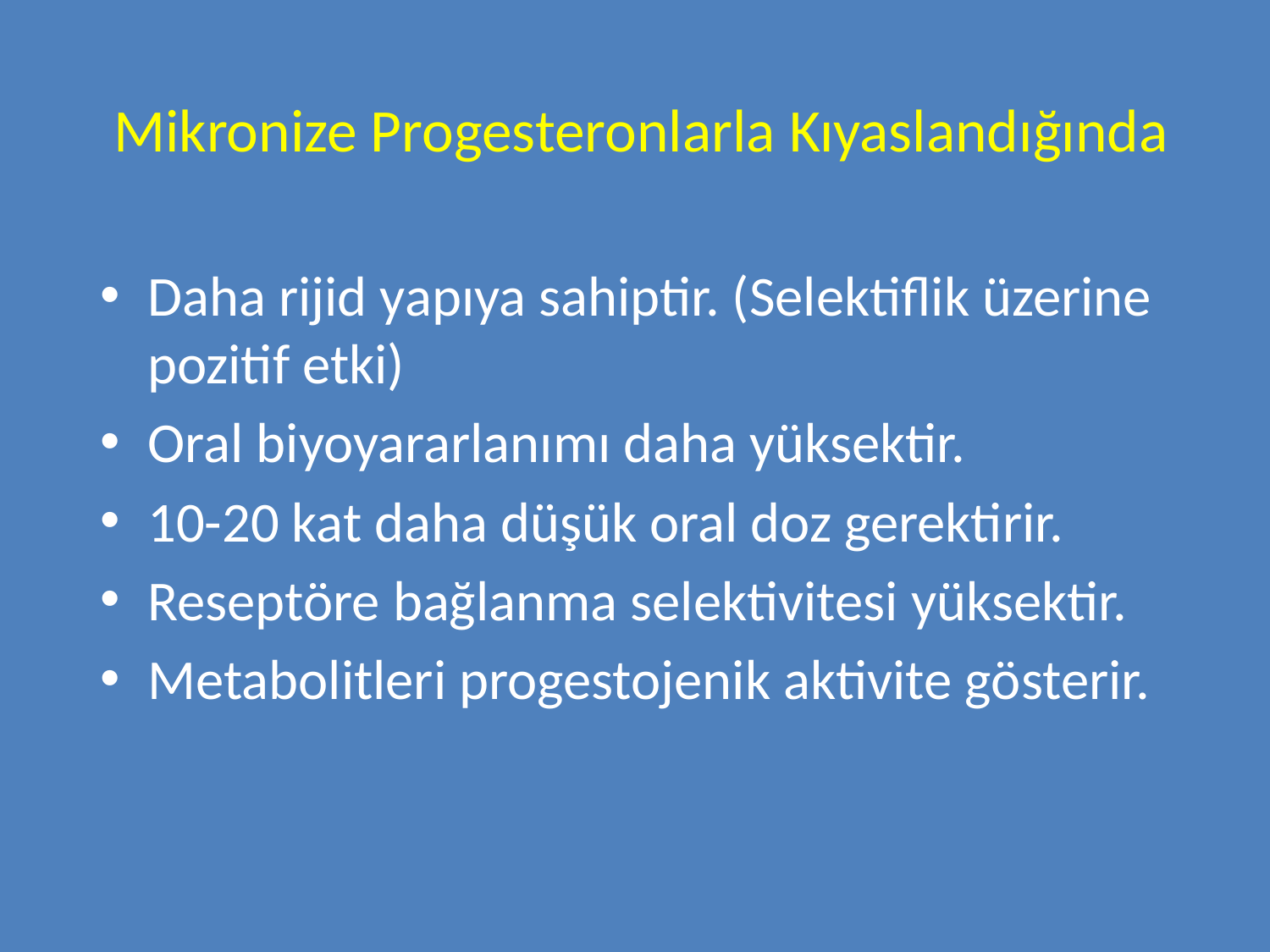

# Mikronize Progesteronlarla Kıyaslandığında
Daha rijid yapıya sahiptir. (Selektiflik üzerine pozitif etki)
Oral biyoyararlanımı daha yüksektir.
10-20 kat daha düşük oral doz gerektirir.
Reseptöre bağlanma selektivitesi yüksektir.
Metabolitleri progestojenik aktivite gösterir.